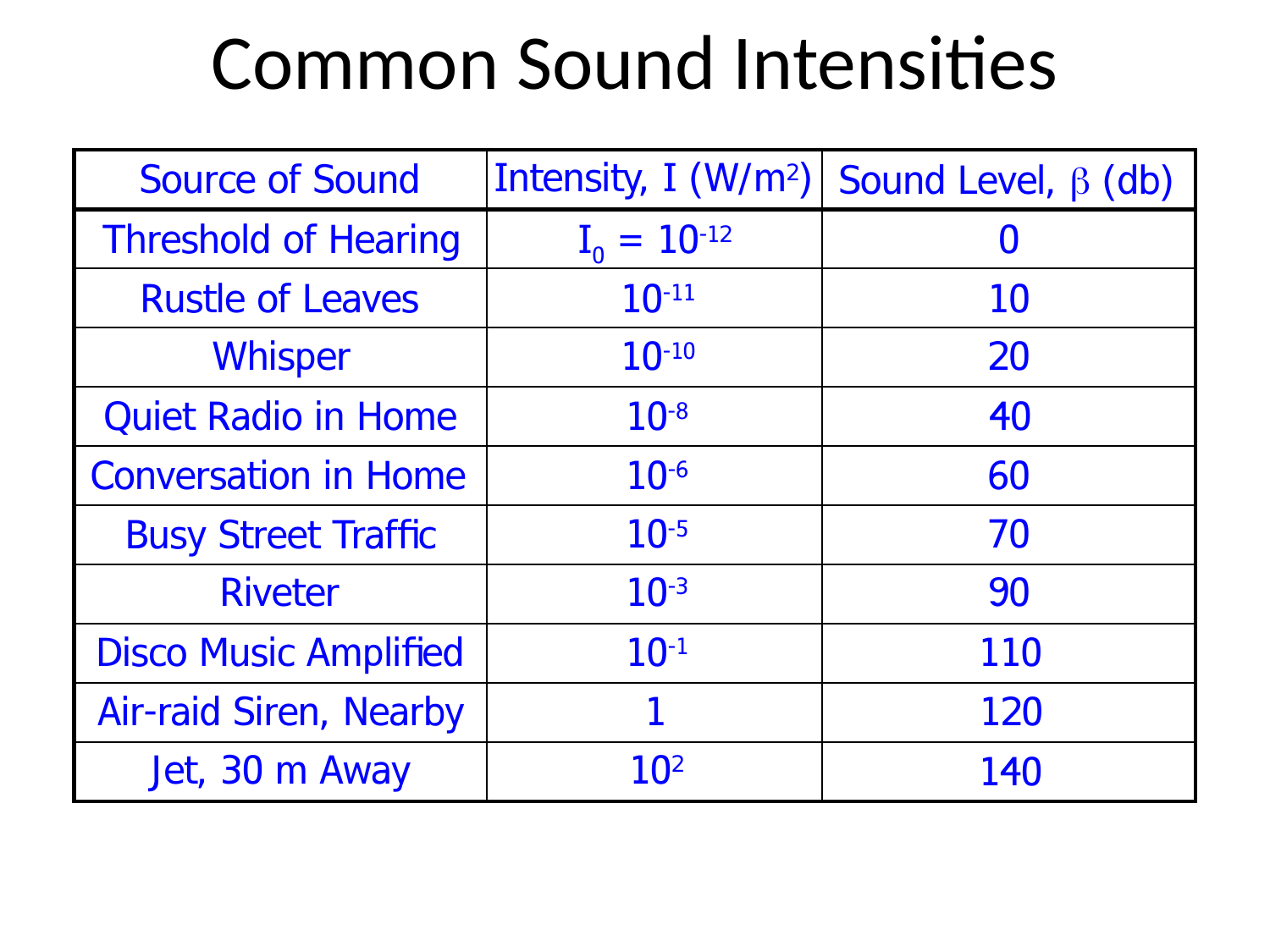

# Common Sound Intensities

Intensity, I (W/m2)
Source of Sound
Sound Level, β (db)
|  |  |  |
| --- | --- | --- |
|  |  |  |
|  |  |  |
|  |  |  |
|  |  |  |
|  |  |  |
|  |  |  |
|  |  |  |
|  |  |  |
|  |  |  |
|  |  |  |
Threshold of Hearing
I0 = 10-12
0
10-11
Rustle of Leaves
10
Whisper
10-10
20
Quiet Radio in Home
10-8
40
10-6
Conversation in Home
60
10-5
70
Busy Street Traffic
10-3
Riveter
90
10-1
Disco Music Amplified
110
1
Air-raid Siren, Nearby
120
102
Jet, 30 m Away
140